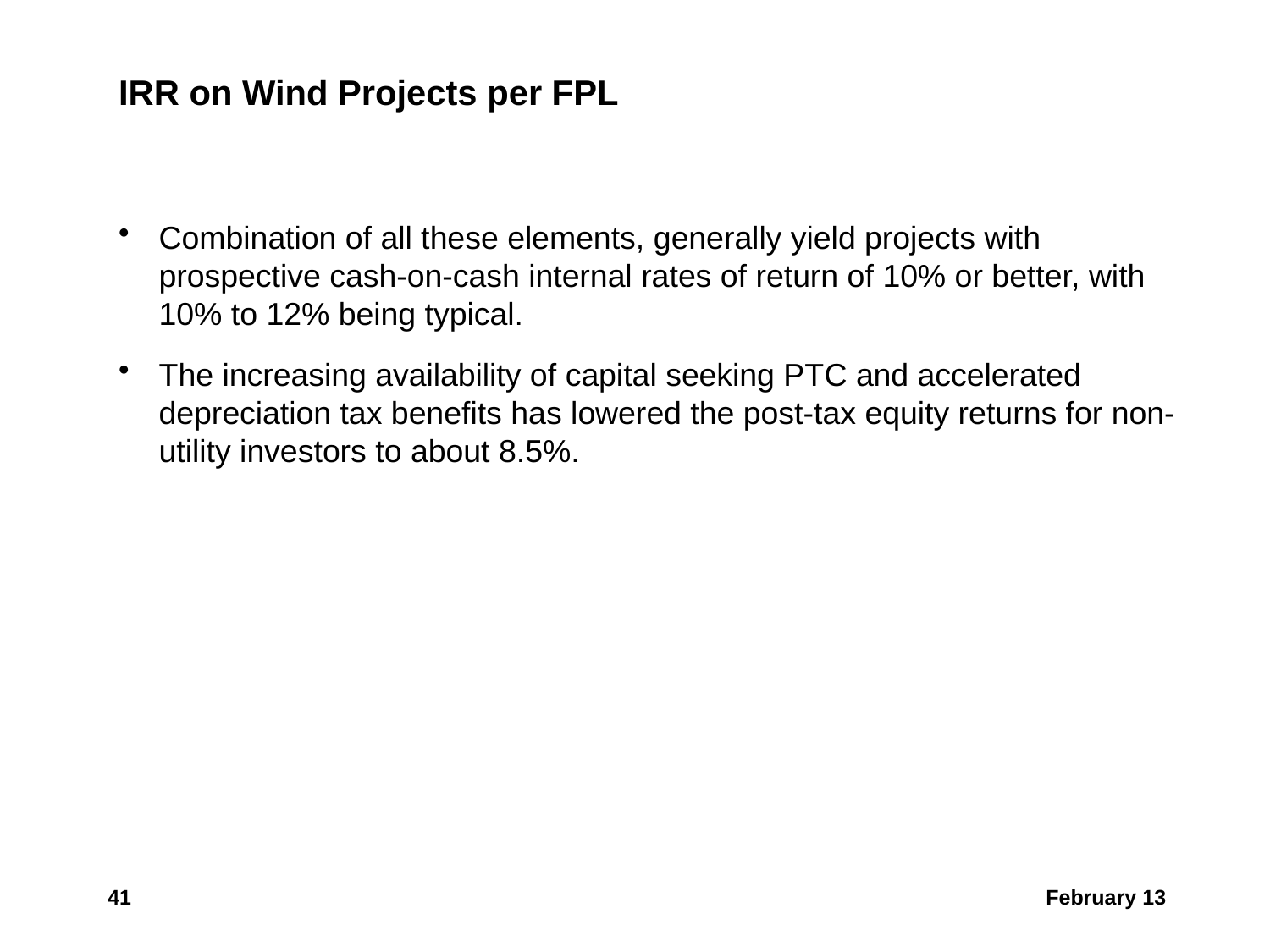

# IRR on Wind Projects per FPL
Combination of all these elements, generally yield projects with prospective cash-on-cash internal rates of return of 10% or better, with 10% to 12% being typical.
The increasing availability of capital seeking PTC and accelerated depreciation tax benefits has lowered the post-tax equity returns for non-utility investors to about 8.5%.